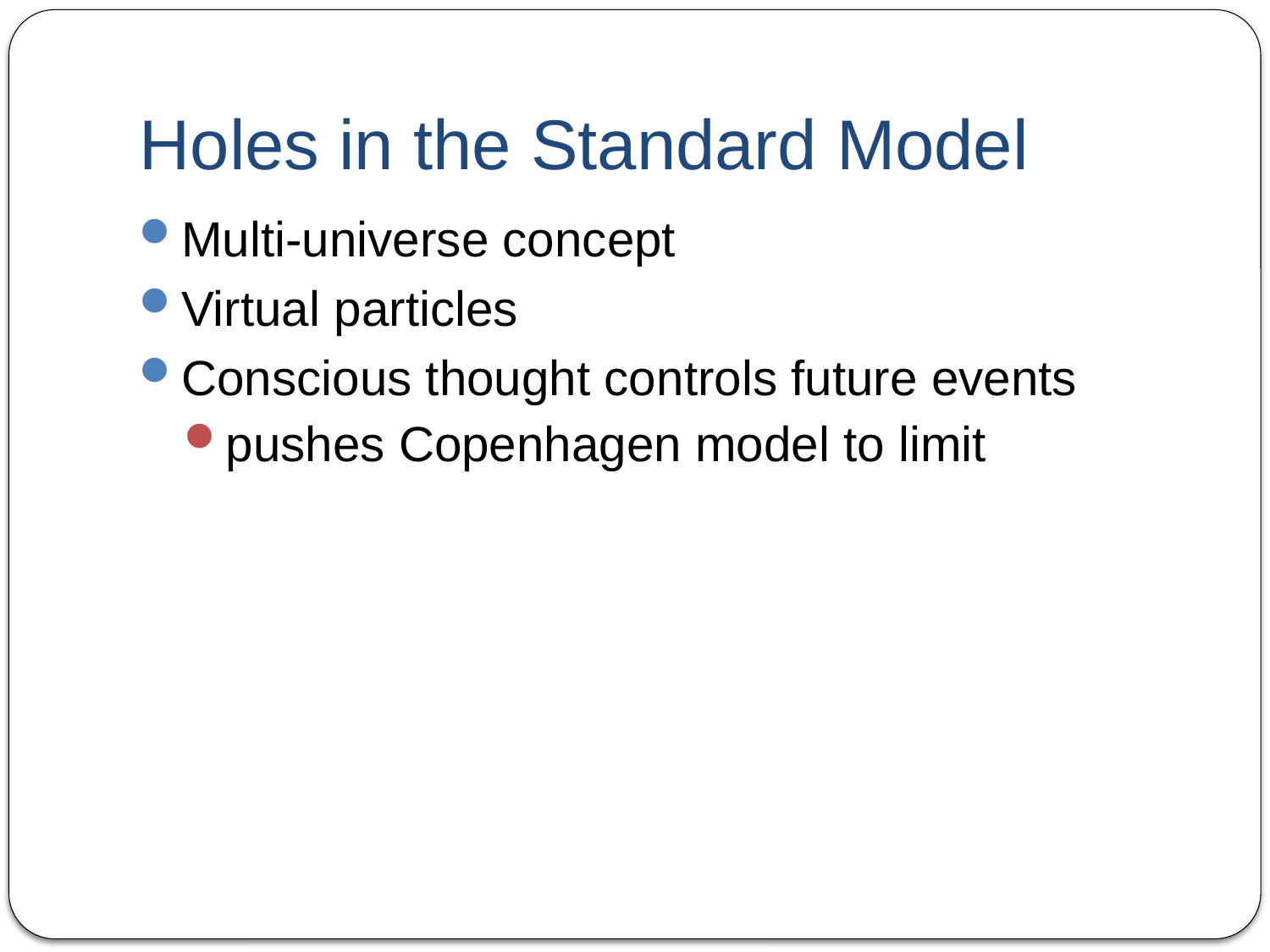

# Holes in the Standard Model
Multi-universe concept
Virtual particles
Conscious thought controls future events
pushes Copenhagen model to limit